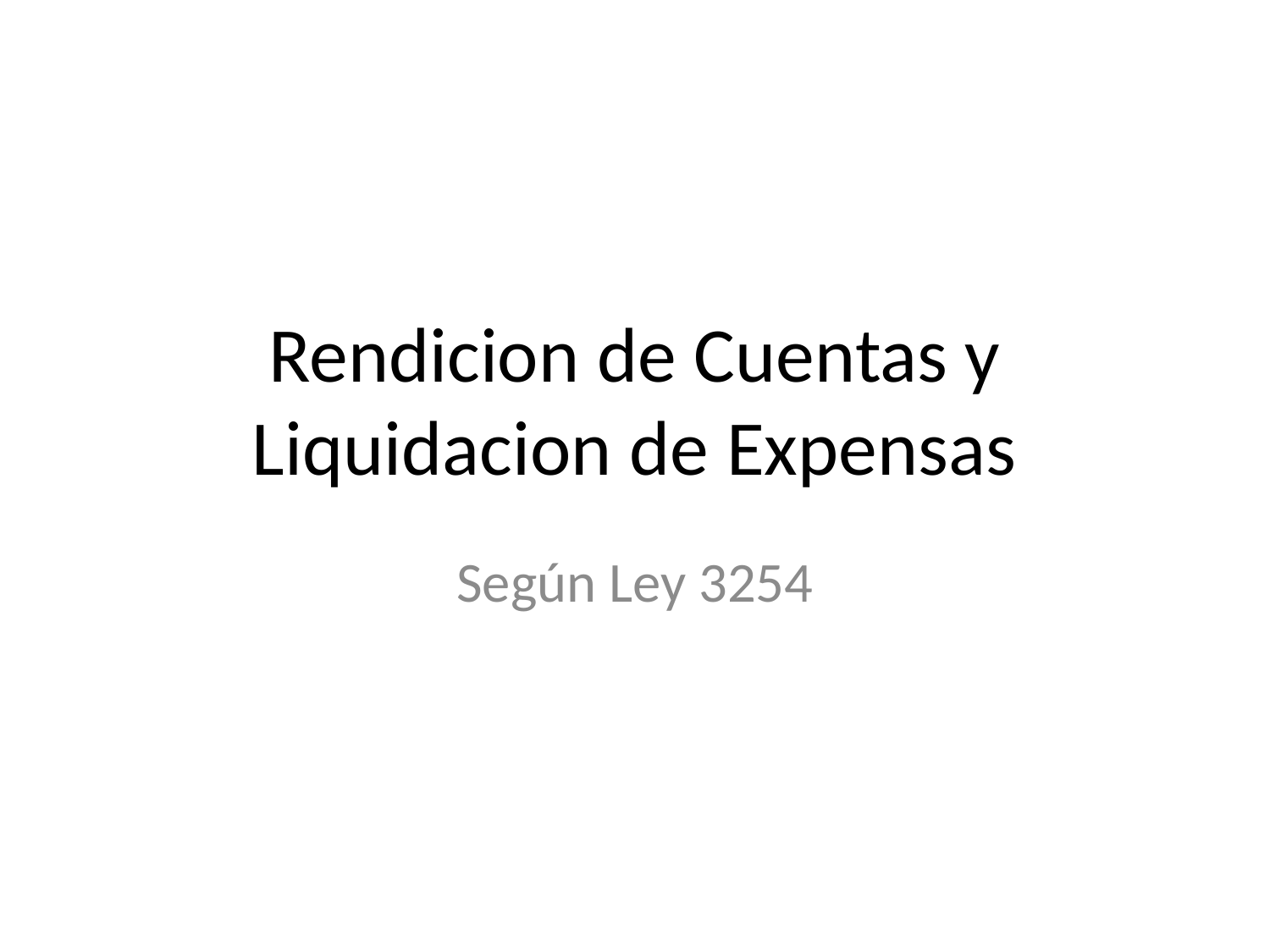

# Rendicion de Cuentas y Liquidacion de Expensas
Según Ley 3254